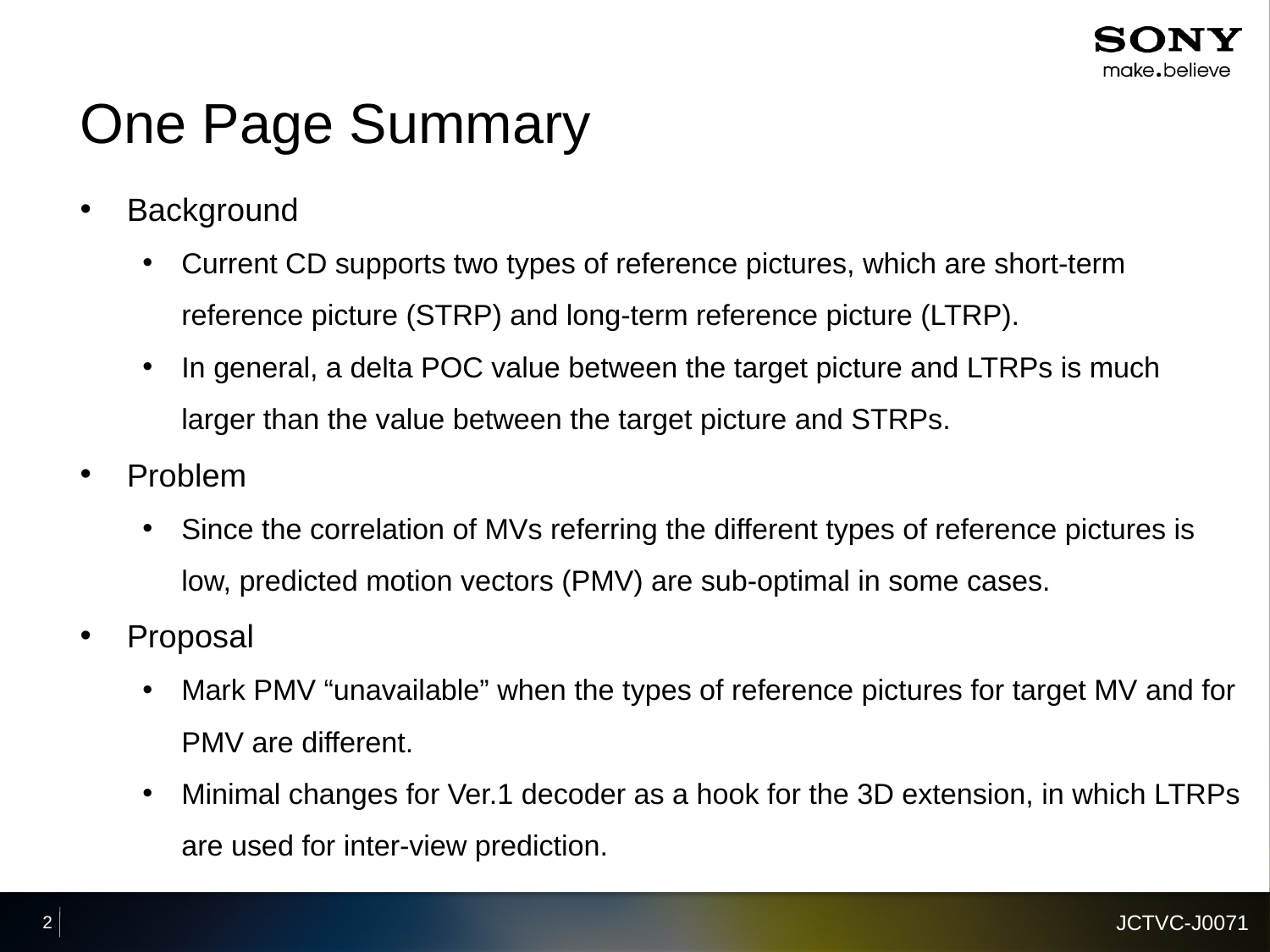

# One Page Summary
Background
Current CD supports two types of reference pictures, which are short-term reference picture (STRP) and long-term reference picture (LTRP).
In general, a delta POC value between the target picture and LTRPs is much larger than the value between the target picture and STRPs.
Problem
Since the correlation of MVs referring the different types of reference pictures is low, predicted motion vectors (PMV) are sub-optimal in some cases.
Proposal
Mark PMV “unavailable” when the types of reference pictures for target MV and for PMV are different.
Minimal changes for Ver.1 decoder as a hook for the 3D extension, in which LTRPs are used for inter-view prediction.
JCTVC-J0071
2